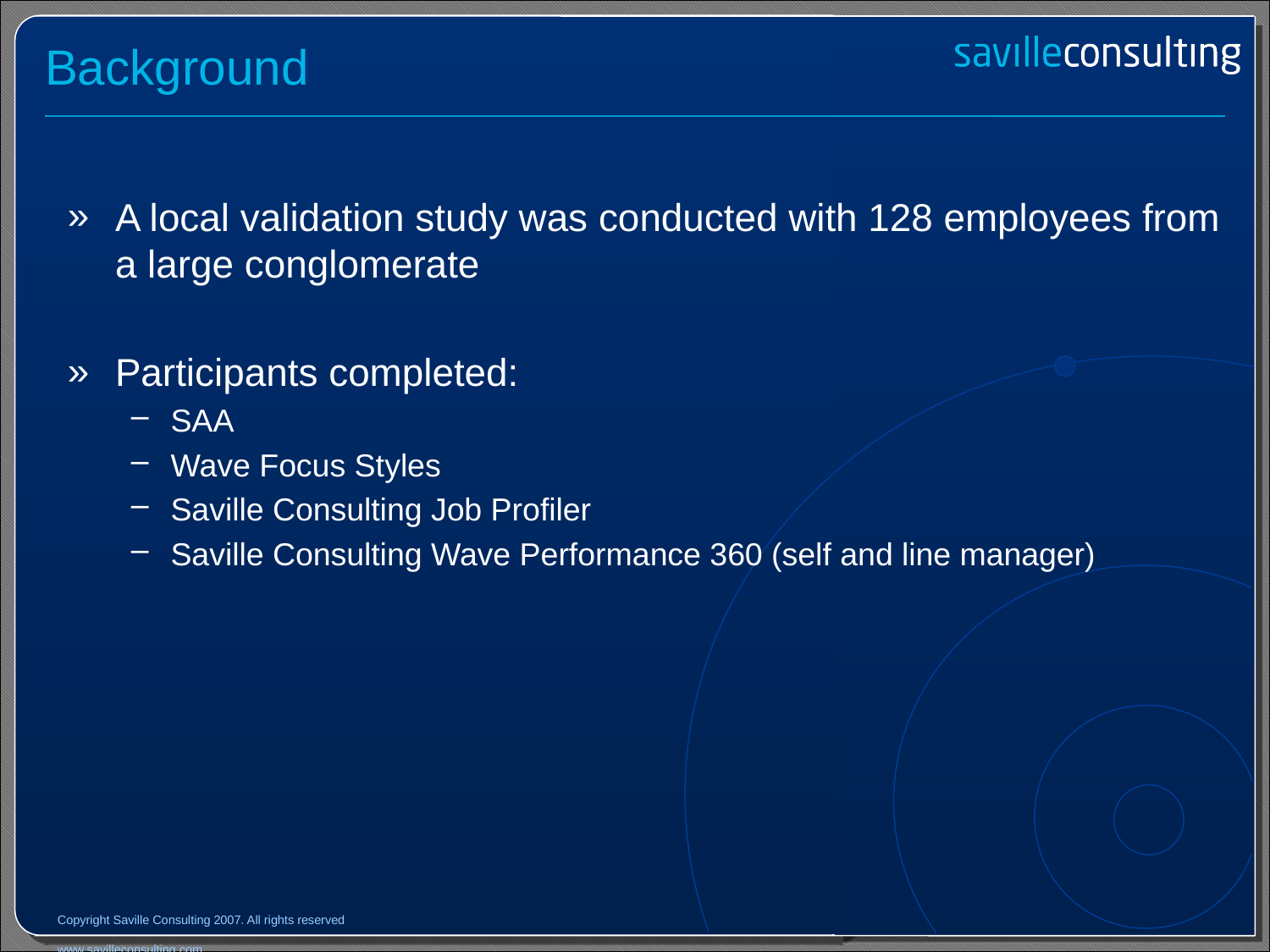

# Background
A local validation study was conducted with 128 employees from a large conglomerate

Participants completed:
SAA
Wave Focus Styles
Saville Consulting Job Profiler
Saville Consulting Wave Performance 360 (self and line manager)